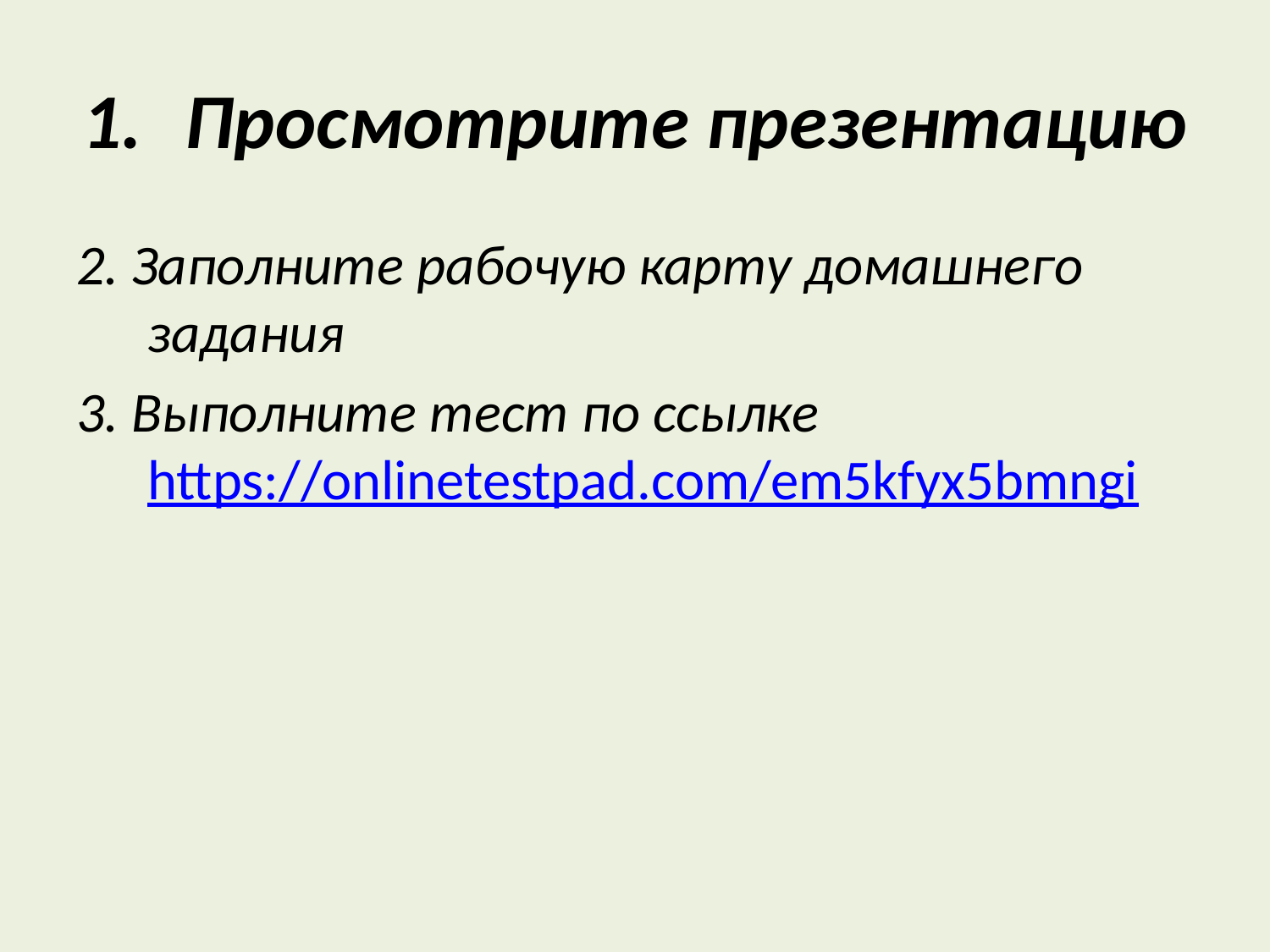

# Просмотрите презентацию
2. Заполните рабочую карту домашнего задания
3. Выполните тест по ссылке
https://onlinetestpad.com/em5kfyx5bmngi